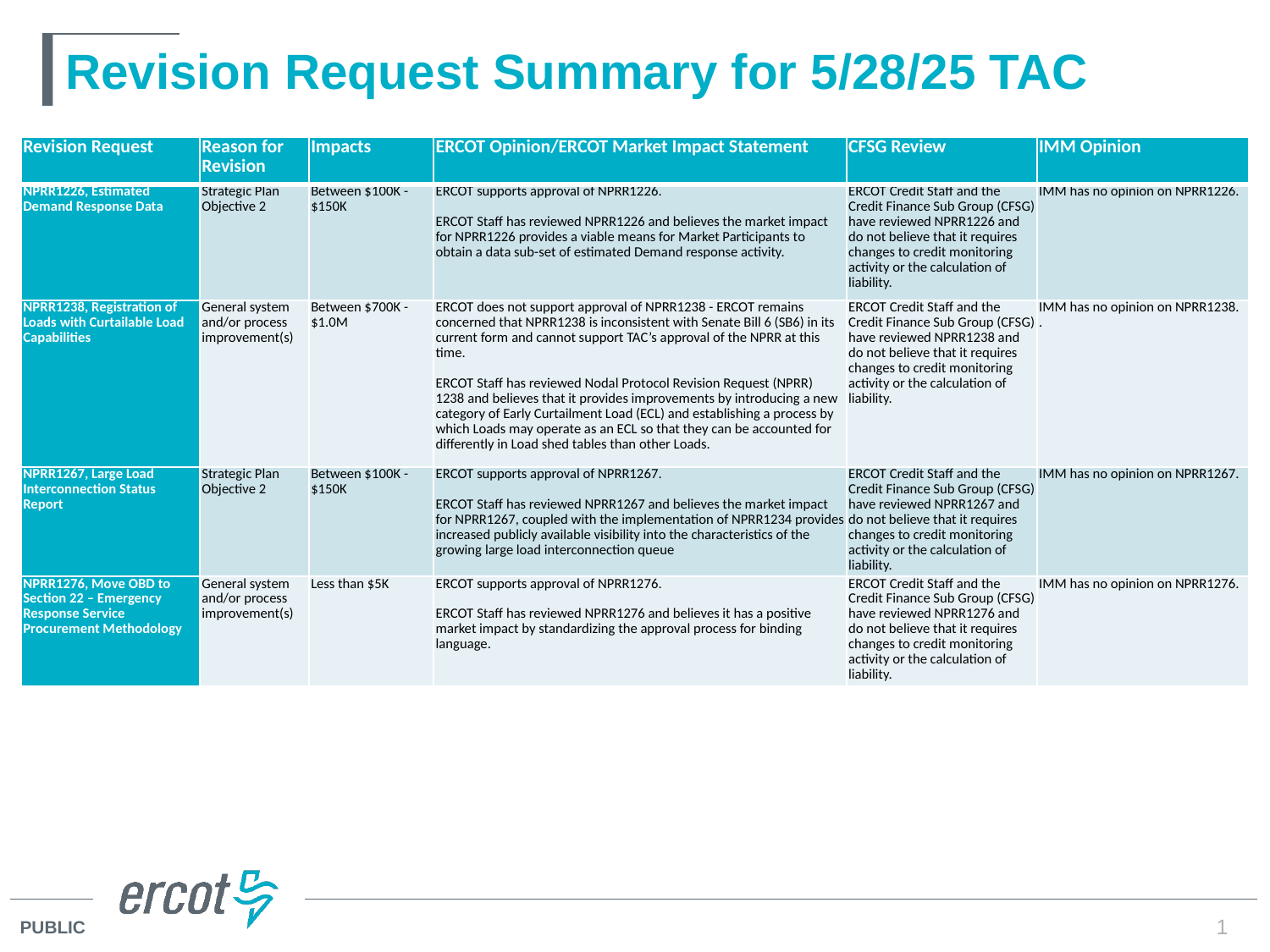

# Revision Request Summary for 5/28/25 TAC
| Revision Request | Reason for Revision | Impacts | ERCOT Opinion/ERCOT Market Impact Statement | CFSG Review | IMM Opinion |
| --- | --- | --- | --- | --- | --- |
| NPRR1226, Estimated Demand Response Data | Strategic Plan Objective 2 | Between $100K - $150K | ERCOT supports approval of NPRR1226. ERCOT Staff has reviewed NPRR1226 and believes the market impact for NPRR1226 provides a viable means for Market Participants to obtain a data sub-set of estimated Demand response activity. | ERCOT Credit Staff and the Credit Finance Sub Group (CFSG) have reviewed NPRR1226 and do not believe that it requires changes to credit monitoring activity or the calculation of liability. | IMM has no opinion on NPRR1226. |
| NPRR1238, Registration of Loads with Curtailable Load Capabilities | General system and/or process improvement(s) | Between $700K - $1.0M | ERCOT does not support approval of NPRR1238 - ERCOT remains concerned that NPRR1238 is inconsistent with Senate Bill 6 (SB6) in its current form and cannot support TAC’s approval of the NPRR at this time. ERCOT Staff has reviewed Nodal Protocol Revision Request (NPRR) 1238 and believes that it provides improvements by introducing a new category of Early Curtailment Load (ECL) and establishing a process by which Loads may operate as an ECL so that they can be accounted for differently in Load shed tables than other Loads. | ERCOT Credit Staff and the Credit Finance Sub Group (CFSG) have reviewed NPRR1238 and do not believe that it requires changes to credit monitoring activity or the calculation of liability. | IMM has no opinion on NPRR1238. . |
| NPRR1267, Large Load Interconnection Status Report | Strategic Plan Objective 2 | Between $100K - $150K | ERCOT supports approval of NPRR1267. ERCOT Staff has reviewed NPRR1267 and believes the market impact for NPRR1267, coupled with the implementation of NPRR1234 provides increased publicly available visibility into the characteristics of the growing large load interconnection queue | ERCOT Credit Staff and the Credit Finance Sub Group (CFSG) have reviewed NPRR1267 and do not believe that it requires changes to credit monitoring activity or the calculation of liability. | IMM has no opinion on NPRR1267. |
| NPRR1276, Move OBD to Section 22 – Emergency Response Service Procurement Methodology | General system and/or process improvement(s) | Less than $5K | ERCOT supports approval of NPRR1276. ERCOT Staff has reviewed NPRR1276 and believes it has a positive market impact by standardizing the approval process for binding language. | ERCOT Credit Staff and the Credit Finance Sub Group (CFSG) have reviewed NPRR1276 and do not believe that it requires changes to credit monitoring activity or the calculation of liability. | IMM has no opinion on NPRR1276. |
1